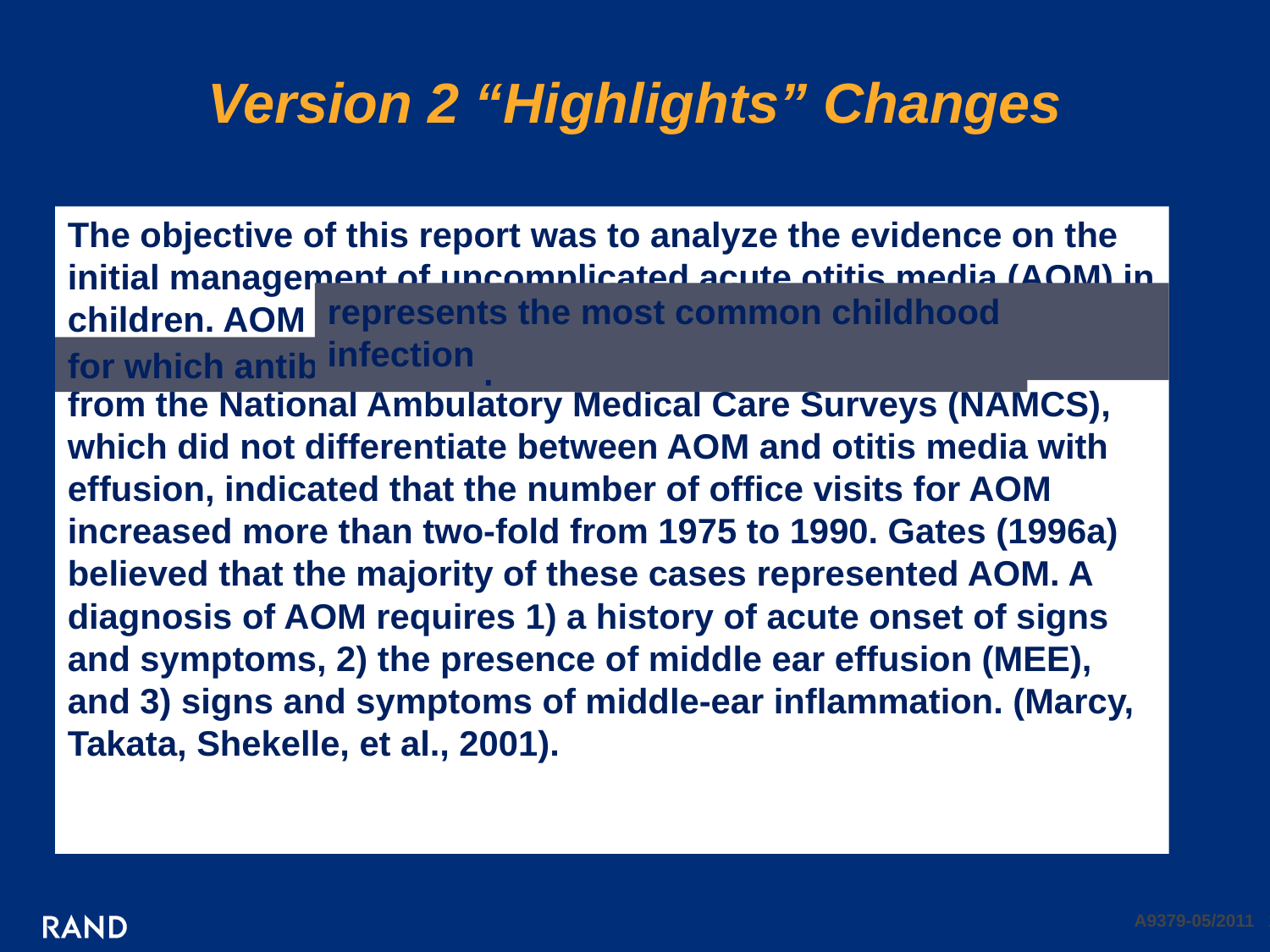

Version 2 “Highlights” Changes
The objective of this report was to analyze the evidence on the initial management of uncomplicated acute otitis media (AOM) in children. AOM represents the most common childhood infection for which antibiotics are prescribed in the United States.  Data from the National Ambulatory Medical Care Surveys (NAMCS), which did not differentiate between AOM and otitis media with effusion, indicated that the number of office visits for AOM increased more than two-fold from 1975 to 1990. Gates (1996a) believed that the majority of these cases represented AOM. A diagnosis of AOM requires 1) a history of acute onset of signs and symptoms, 2) the presence of middle ear effusion (MEE), and 3) signs and symptoms of middle-ear inflammation. (Marcy, Takata, Shekelle, et al., 2001).

represents the most common childhood infection
for which antibiotics are prescribed in the United States.